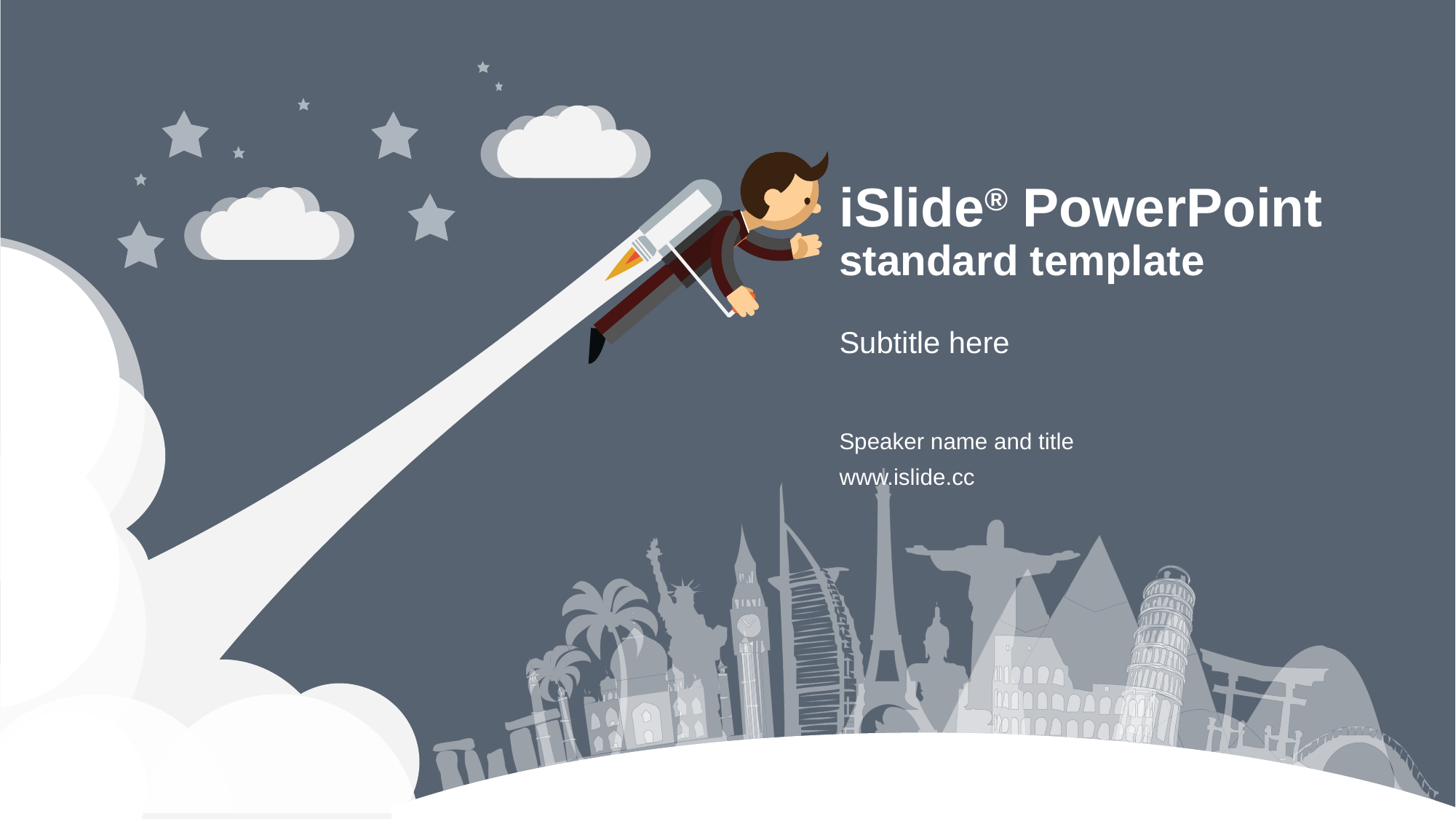

# iSlide® PowerPoint standard template

Subtitle here
Speaker name and title

www.islide.cc